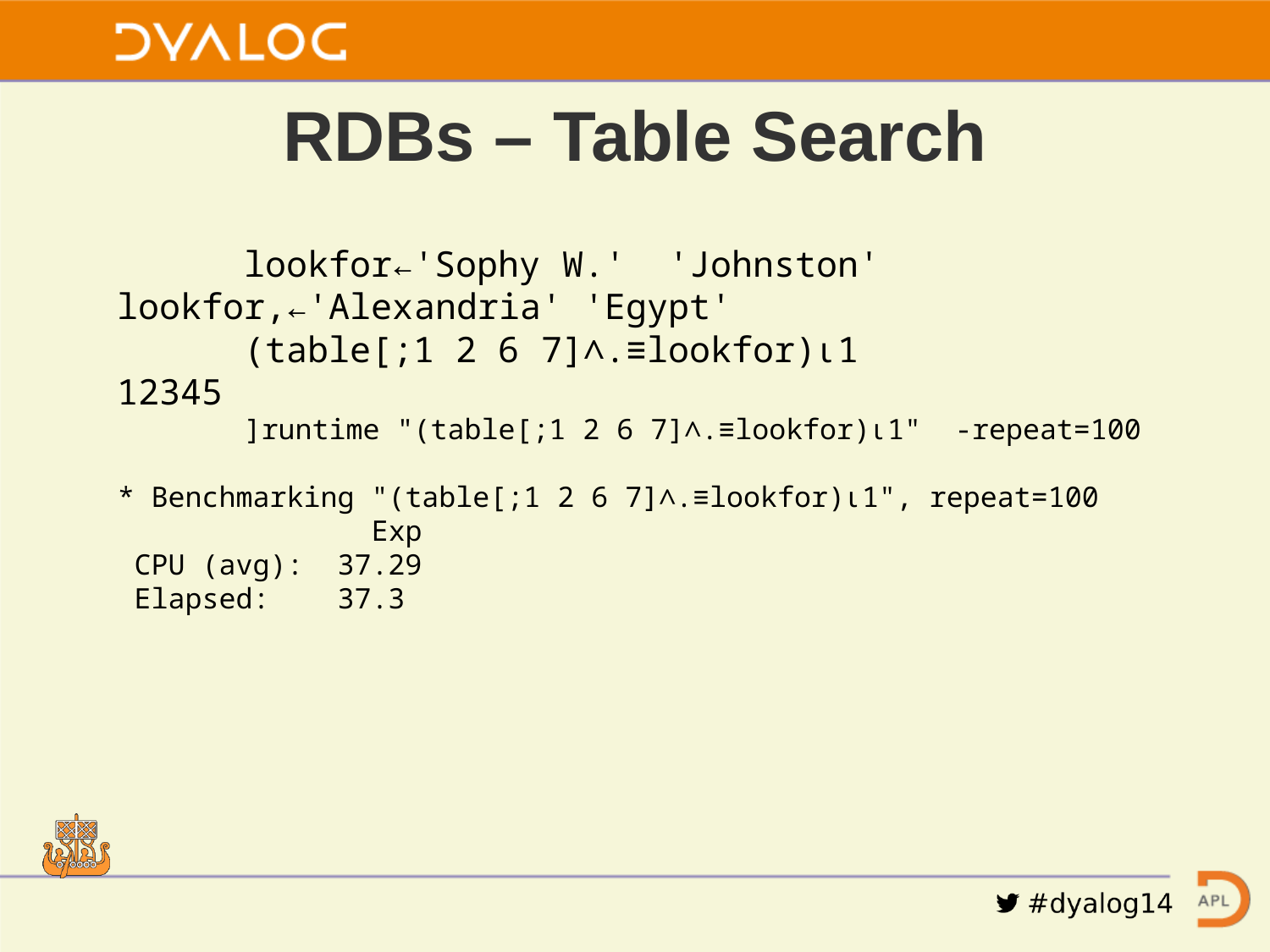

# RDBs – Table Search
	lookfor←'Sophy W.'  'Johnston'  	lookfor,←'Alexandria' 'Egypt'
 	(table[;1 2 6 7]∧.≡lookfor)⍳1
12345
	]runtime "(table[;1 2 6 7]∧.≡lookfor)⍳1"  -repeat=100

* Benchmarking "(table[;1 2 6 7]∧.≡lookfor)⍳1", repeat=100
               Exp
 CPU (avg):  37.29
 Elapsed:    37.3